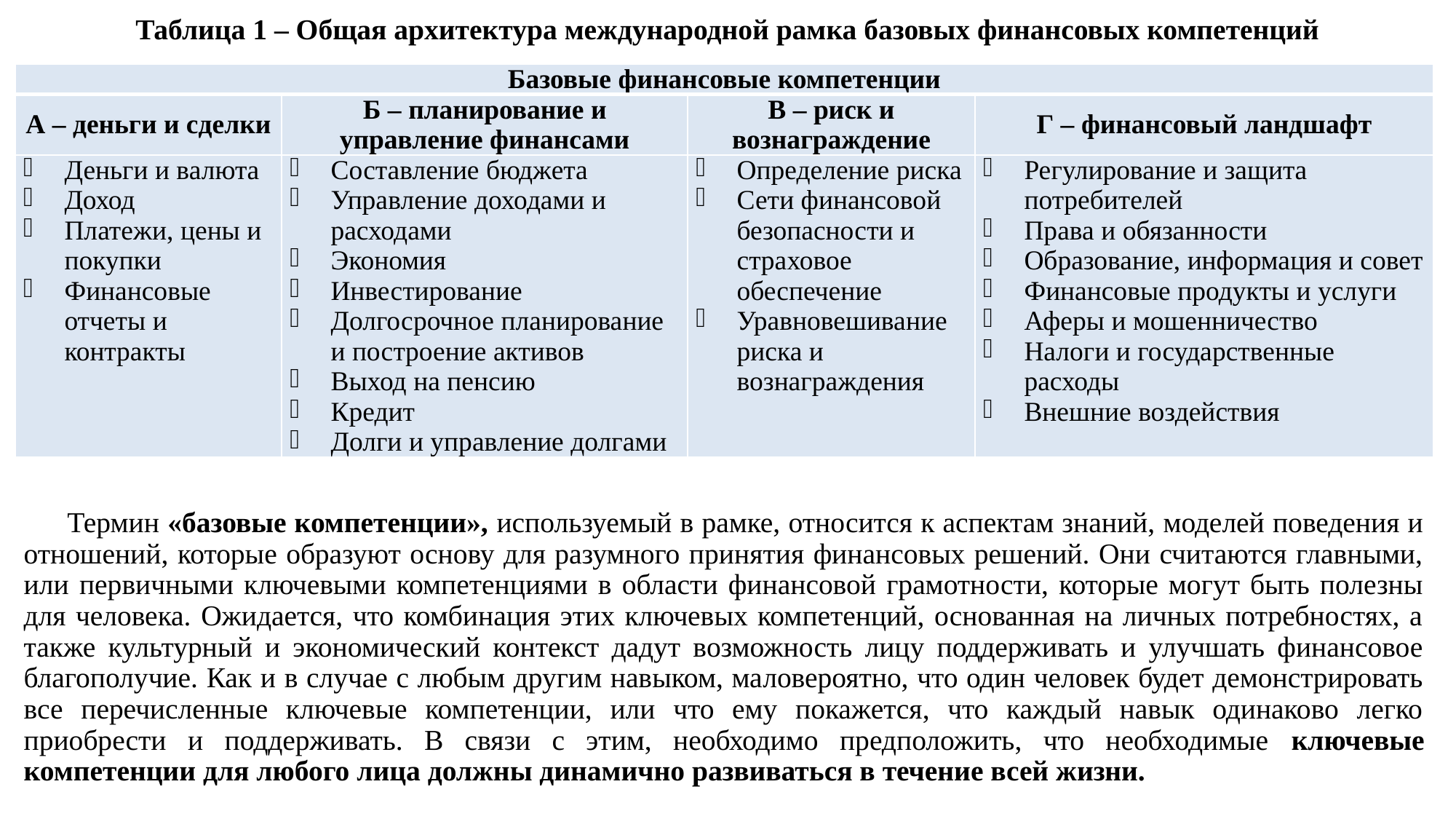

Таблица 1 – Общая архитектура международной рамка базовых финансовых компетенций
| Базовые финансовые компетенции |  |  |  |
| --- | --- | --- | --- |
| А – деньги и сделки | Б – планирование и управление финансами | В – риск и вознаграждение | Г – финансовый ландшафт |
| Деньги и валюта Доход Платежи, цены и покупки Финансовые отчеты и контракты | Составление бюджета Управление доходами и расходами Экономия Инвестирование Долгосрочное планирование и построение активов Выход на пенсию Кредит Долги и управление долгами | Определение риска Сети финансовой безопасности и страховое обеспечение Уравновешивание риска и вознаграждения | Регулирование и защита потребителей Права и обязанности Образование, информация и совет Финансовые продукты и услуги Аферы и мошенничество Налоги и государственные расходы Внешние воздействия |
Термин «базовые компетенции», используемый в рамке, относится к аспектам знаний, моделей поведения и отношений, которые образуют основу для разумного принятия финансовых решений. Они считаются главными, или первичными ключевыми компетенциями в области финансовой грамотности, которые могут быть полезны для человека. Ожидается, что комбинация этих ключевых компетенций, основанная на личных потребностях, а также культурный и экономический контекст дадут возможность лицу поддерживать и улучшать финансовое благополучие. Как и в случае с любым другим навыком, маловероятно, что один человек будет демонстрировать все перечисленные ключевые компетенции, или что ему покажется, что каждый навык одинаково легко приобрести и поддерживать. В связи с этим, необходимо предположить, что необходимые ключевые компетенции для любого лица должны динамично развиваться в течение всей жизни.